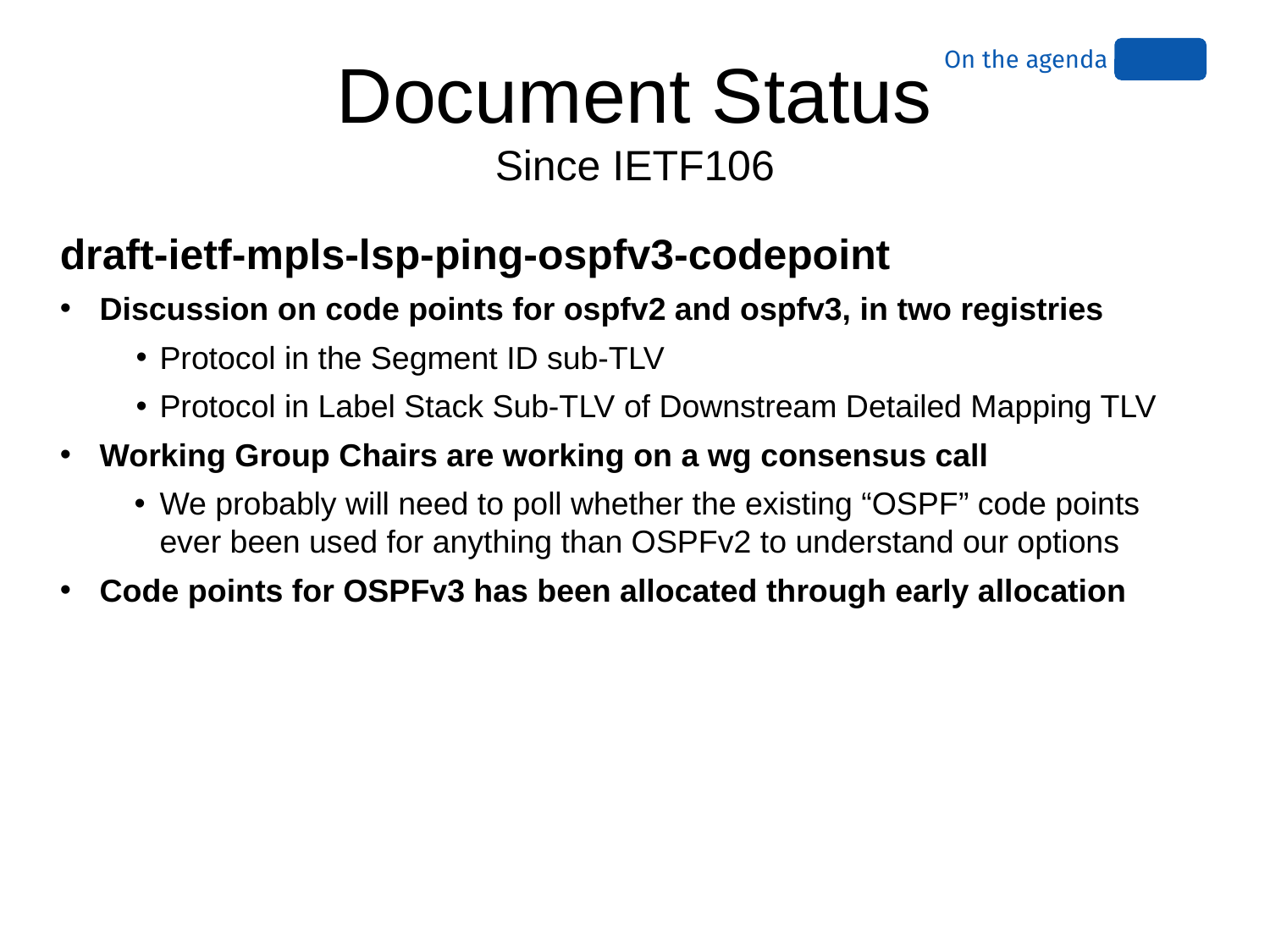

On the agenda
# Document Status Since IETF106

draft-ietf-mpls-lsp-ping-ospfv3-codepoint
Discussion on code points for ospfv2 and ospfv3, in two registries
Protocol in the Segment ID sub-TLV
Protocol in Label Stack Sub-TLV of Downstream Detailed Mapping TLV
Working Group Chairs are working on a wg consensus call
We probably will need to poll whether the existing “OSPF” code points ever been used for anything than OSPFv2 to understand our options
Code points for OSPFv3 has been allocated through early allocation